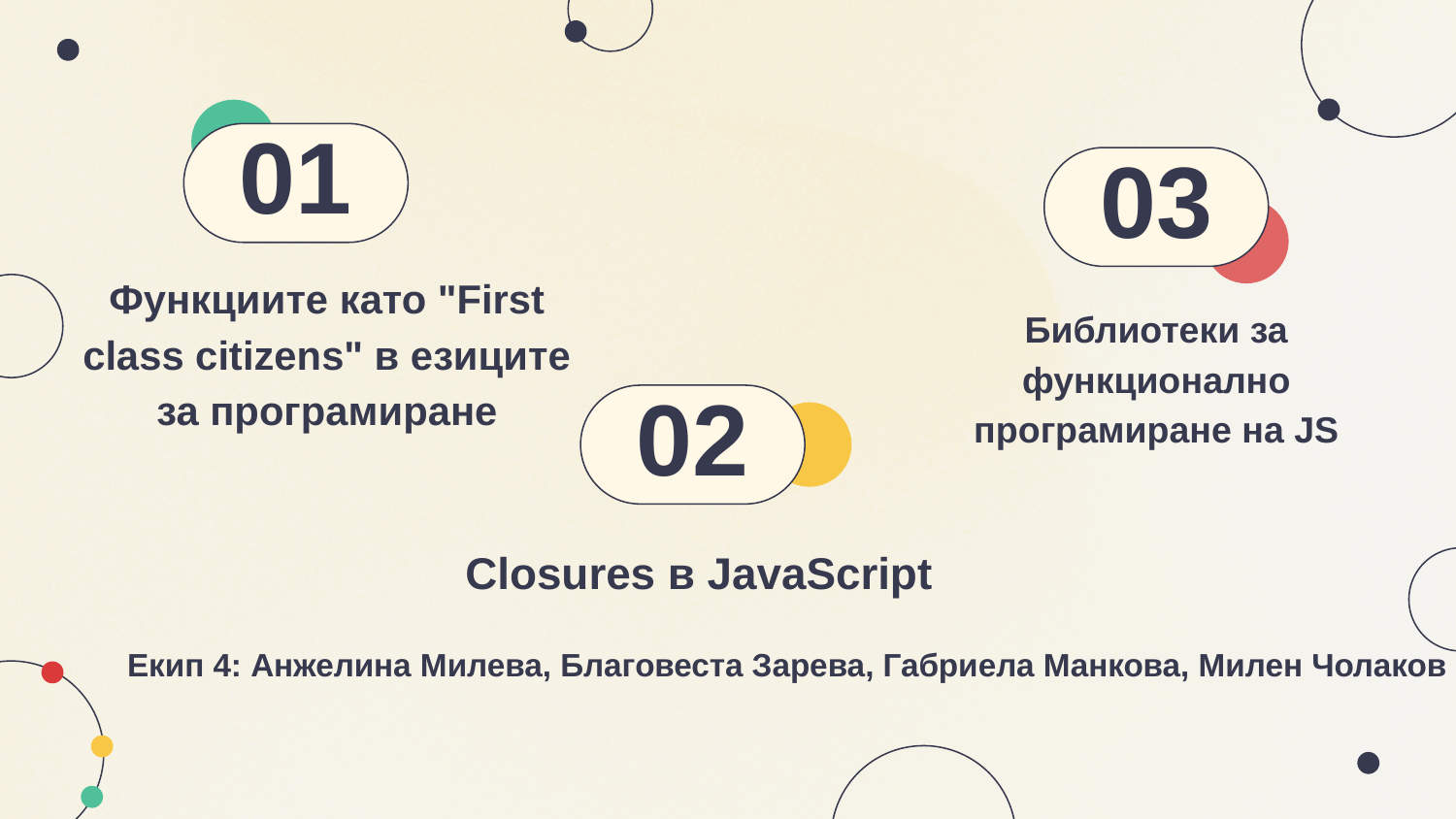

01

03

Функциите като "First class citizens" в езиците за програмиране

Библиотеки за функционално програмиране на JS
02

 Closures в JavaScript
Екип 4: Анжелина Милева, Благовеста Зарева, Габриела Манкова, Милен Чолаков